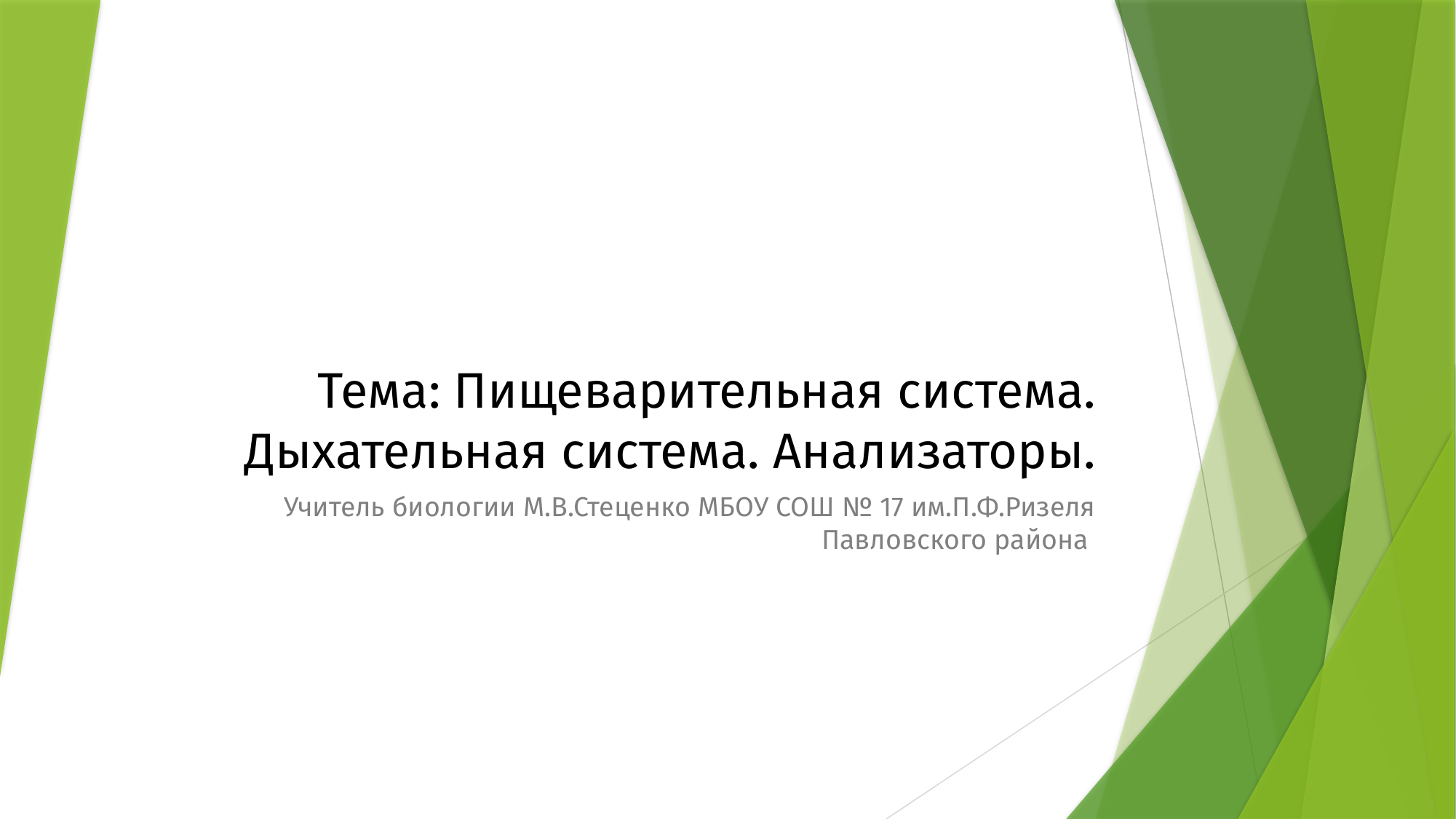

# Тема: Пищеварительная система. Дыхательная система. Анализаторы.
Учитель биологии М.В.Стеценко МБОУ СОШ № 17 им.П.Ф.Ризеля Павловского района